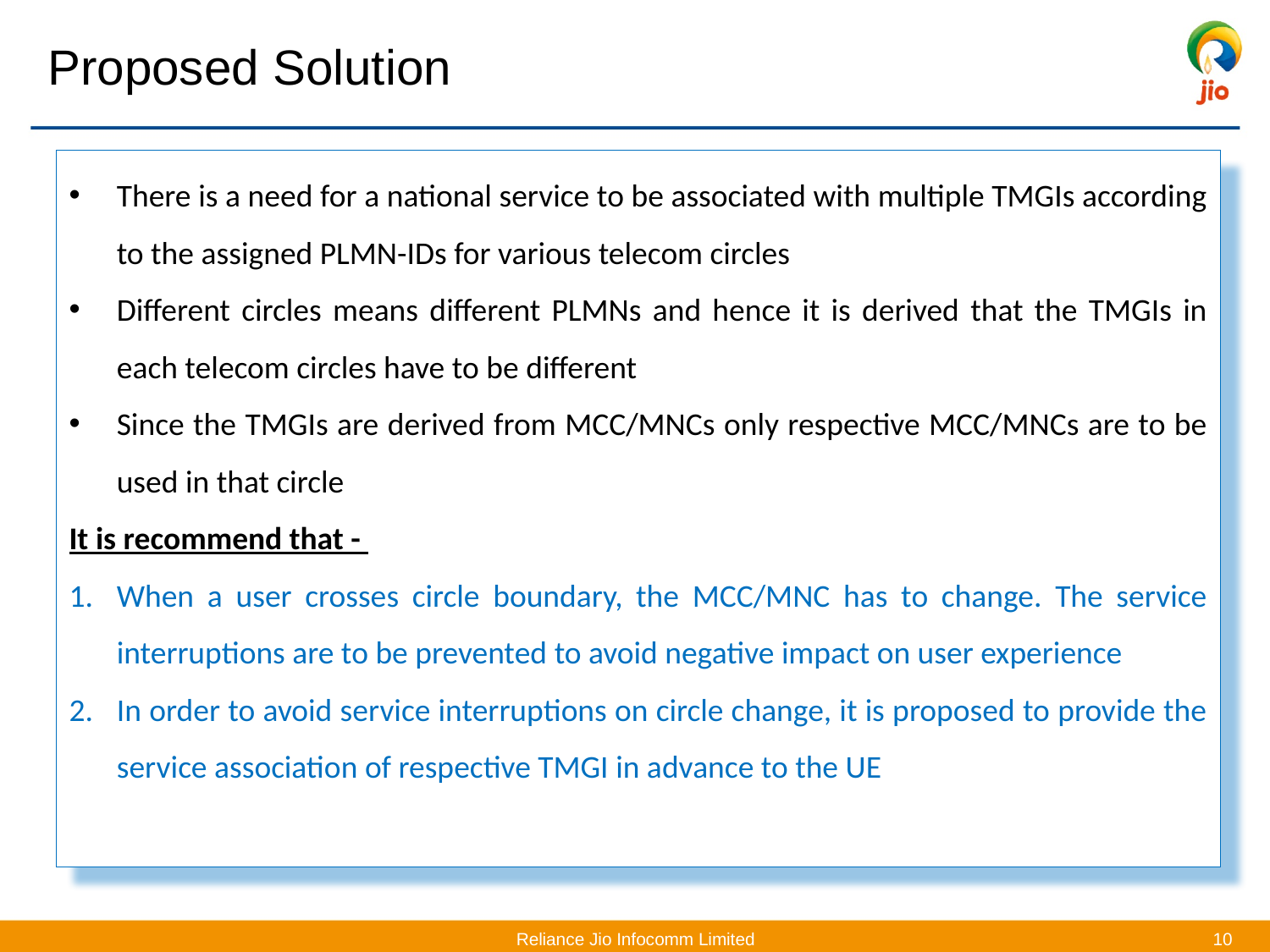

# Proposed Solution
There is a need for a national service to be associated with multiple TMGIs according to the assigned PLMN-IDs for various telecom circles
Different circles means different PLMNs and hence it is derived that the TMGIs in each telecom circles have to be different
Since the TMGIs are derived from MCC/MNCs only respective MCC/MNCs are to be used in that circle
It is recommend that -
When a user crosses circle boundary, the MCC/MNC has to change. The service interruptions are to be prevented to avoid negative impact on user experience
In order to avoid service interruptions on circle change, it is proposed to provide the service association of respective TMGI in advance to the UE
Reliance Jio Infocomm Limited
10